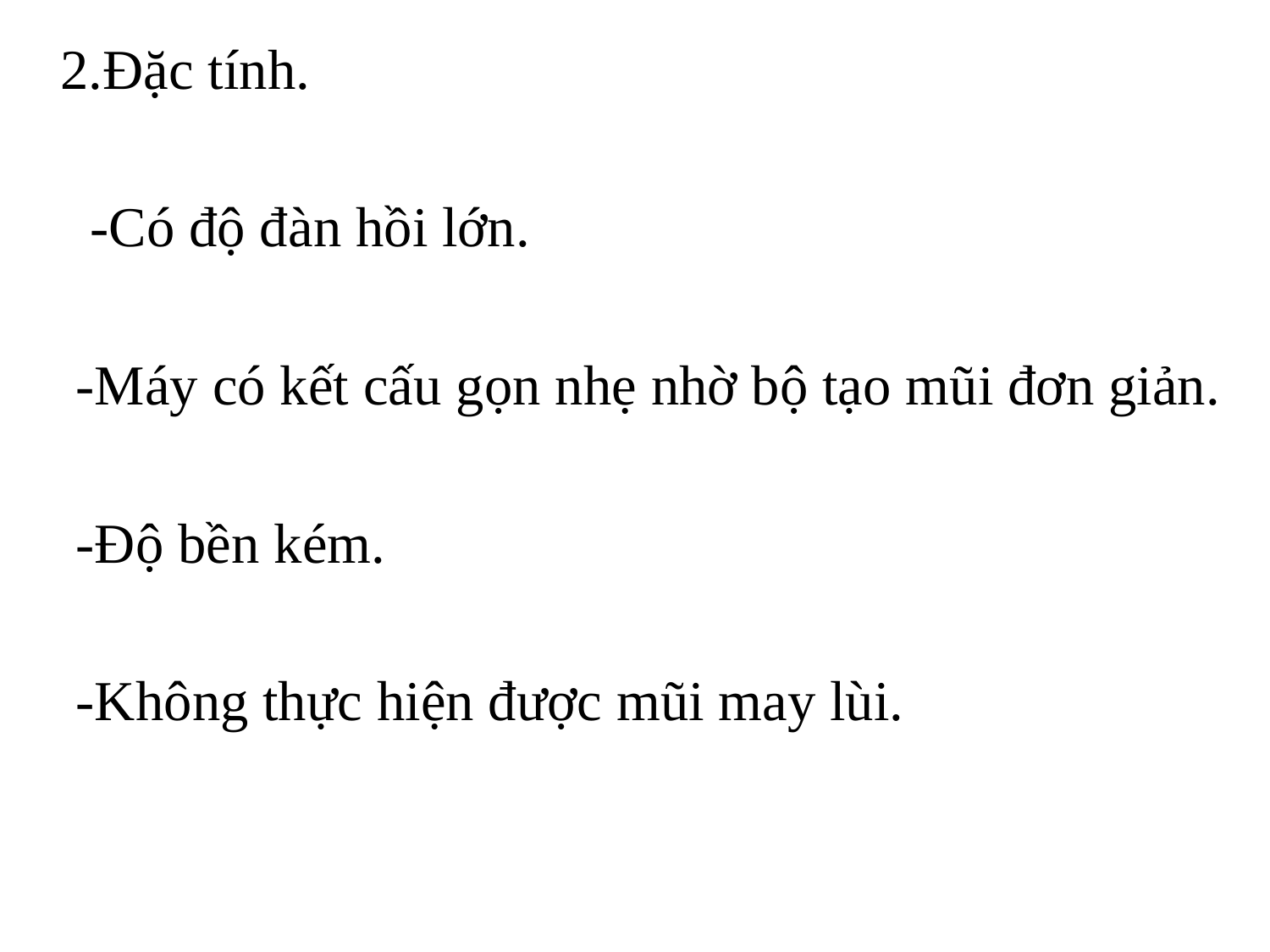

2.Đặc tính.

   -Có độ đàn hồi lớn.

  -Máy có kết cấu gọn nhẹ nhờ bộ tạo mũi đơn giản.

  -Độ bền kém.

  -Không thực hiện được mũi may lùi.